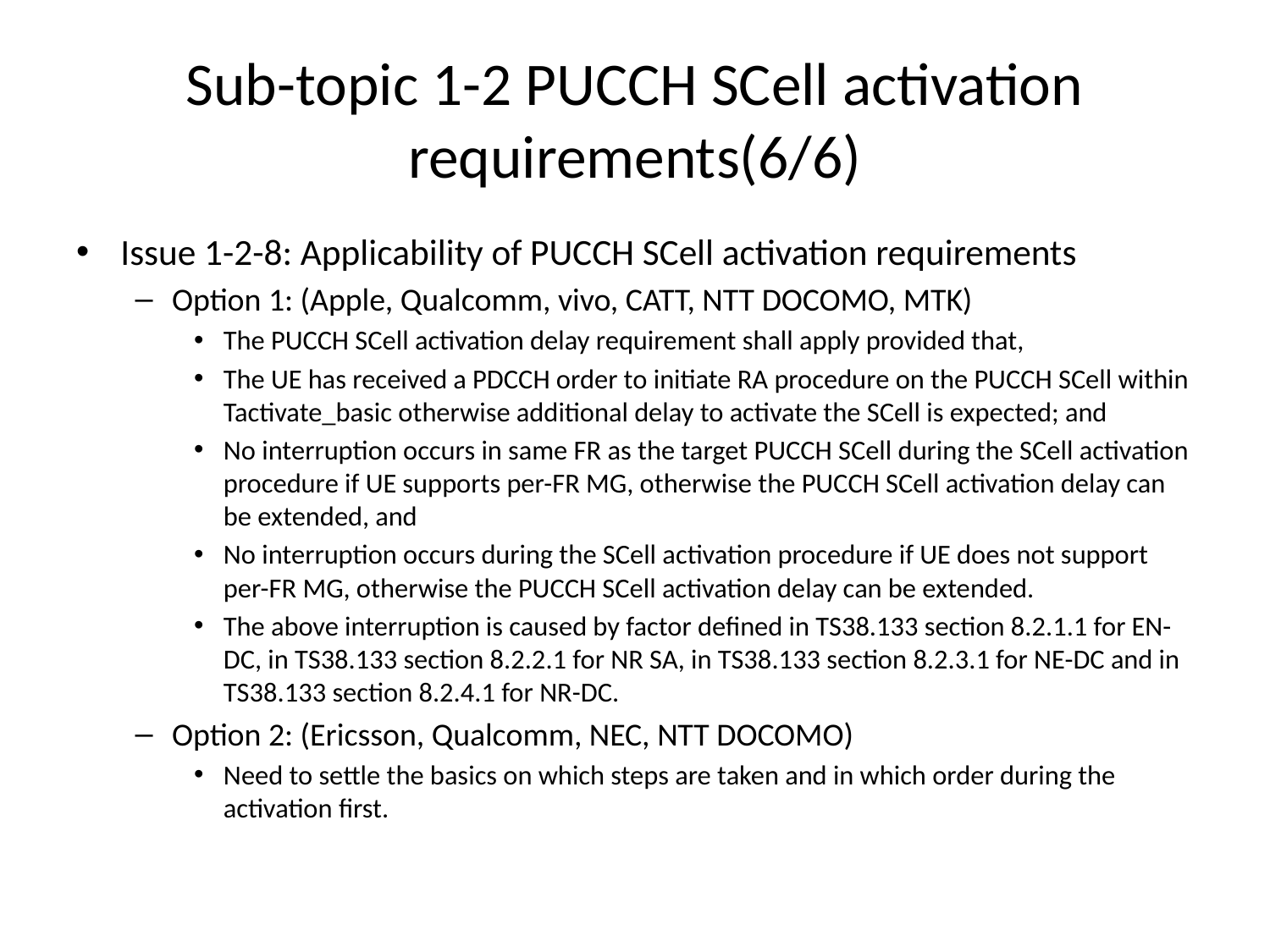

# Sub-topic 1-2 PUCCH SCell activation requirements(6/6)
Issue 1-2-8: Applicability of PUCCH SCell activation requirements
Option 1: (Apple, Qualcomm, vivo, CATT, NTT DOCOMO, MTK)
The PUCCH SCell activation delay requirement shall apply provided that,
The UE has received a PDCCH order to initiate RA procedure on the PUCCH SCell within Tactivate_basic otherwise additional delay to activate the SCell is expected; and
No interruption occurs in same FR as the target PUCCH SCell during the SCell activation procedure if UE supports per-FR MG, otherwise the PUCCH SCell activation delay can be extended, and
No interruption occurs during the SCell activation procedure if UE does not support per-FR MG, otherwise the PUCCH SCell activation delay can be extended.
The above interruption is caused by factor defined in TS38.133 section 8.2.1.1 for EN-DC, in TS38.133 section 8.2.2.1 for NR SA, in TS38.133 section 8.2.3.1 for NE-DC and in TS38.133 section 8.2.4.1 for NR-DC.
Option 2: (Ericsson, Qualcomm, NEC, NTT DOCOMO)
Need to settle the basics on which steps are taken and in which order during the activation first.